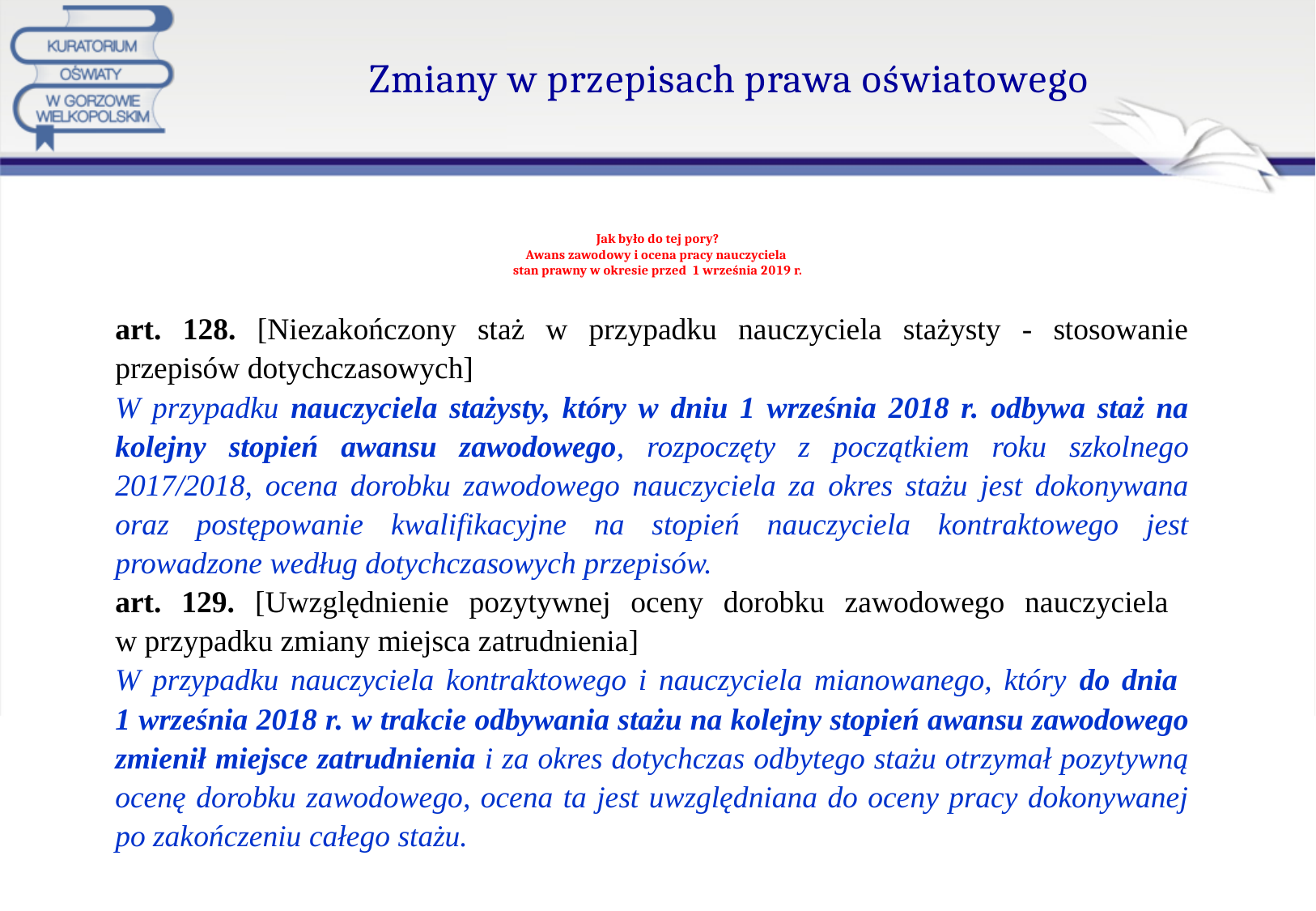

Zmiany w przepisach prawa oświatowego
# Jak było do tej pory? Awans zawodowy i ocena pracy nauczyciela stan prawny w okresie przed  1 września 2019 r.
art. 128. [Niezakończony staż w przypadku nauczyciela stażysty - stosowanie przepisów dotychczasowych]
W przypadku nauczyciela stażysty, który w dniu 1 września 2018 r. odbywa staż na kolejny stopień awansu zawodowego, rozpoczęty z początkiem roku szkolnego 2017/2018, ocena dorobku zawodowego nauczyciela za okres stażu jest dokonywana oraz postępowanie kwalifikacyjne na stopień nauczyciela kontraktowego jest prowadzone według dotychczasowych przepisów.
art. 129. [Uwzględnienie pozytywnej oceny dorobku zawodowego nauczyciela
w przypadku zmiany miejsca zatrudnienia]
W przypadku nauczyciela kontraktowego i nauczyciela mianowanego, który do dnia
1 września 2018 r. w trakcie odbywania stażu na kolejny stopień awansu zawodowego zmienił miejsce zatrudnienia i za okres dotychczas odbytego stażu otrzymał pozytywną ocenę dorobku zawodowego, ocena ta jest uwzględniana do oceny pracy dokonywanej po zakończeniu całego stażu.